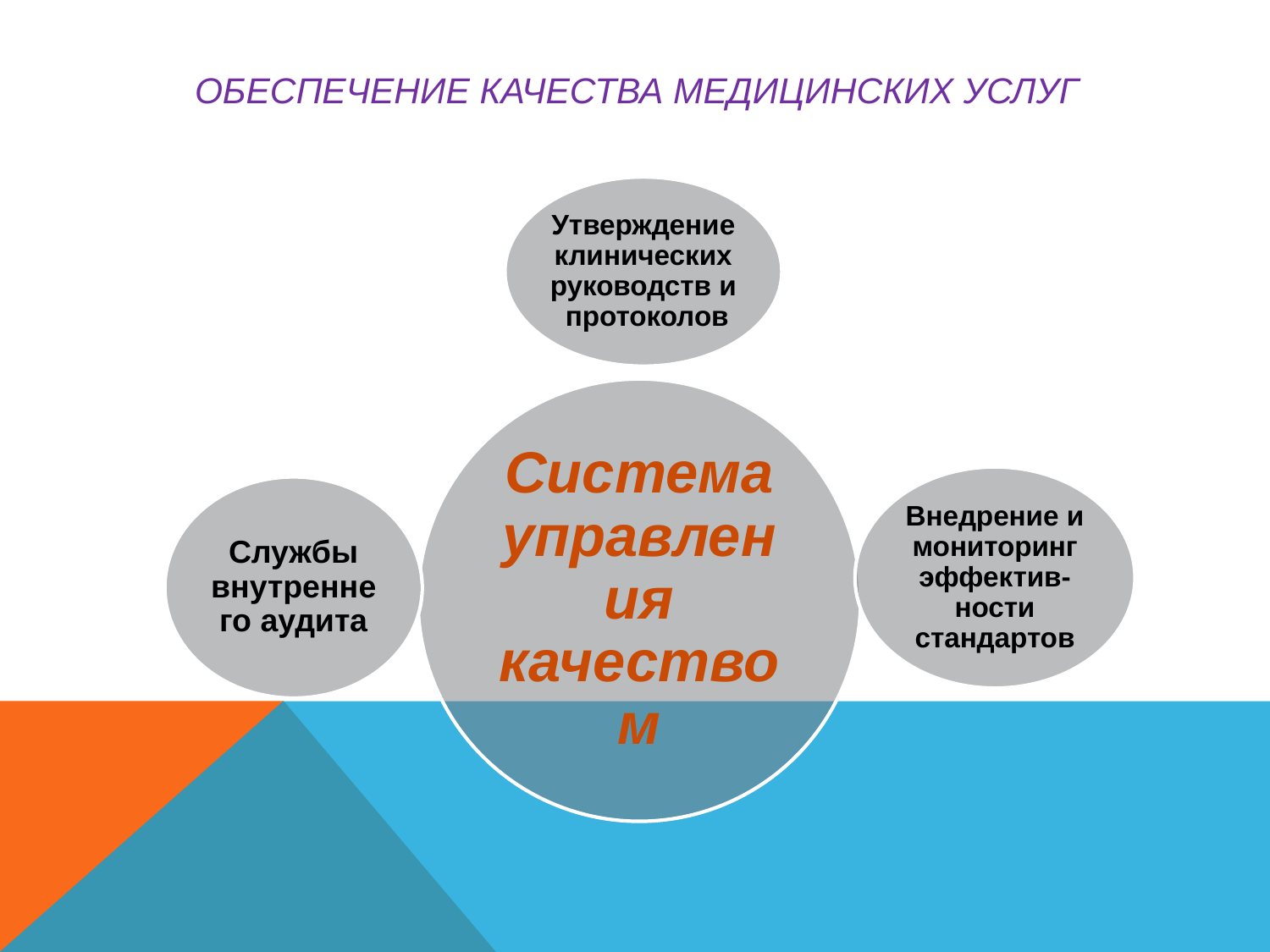

# ОБЕСПЕЧЕНИЕ КАЧЕСТВА МЕДИЦИНСКИХ УСЛУГ
Система управления качеством
Утверждение клинических руководств и  протоколов
Внедрение и мониторинг эффектив-ности стандартов
Службы внутреннего аудита